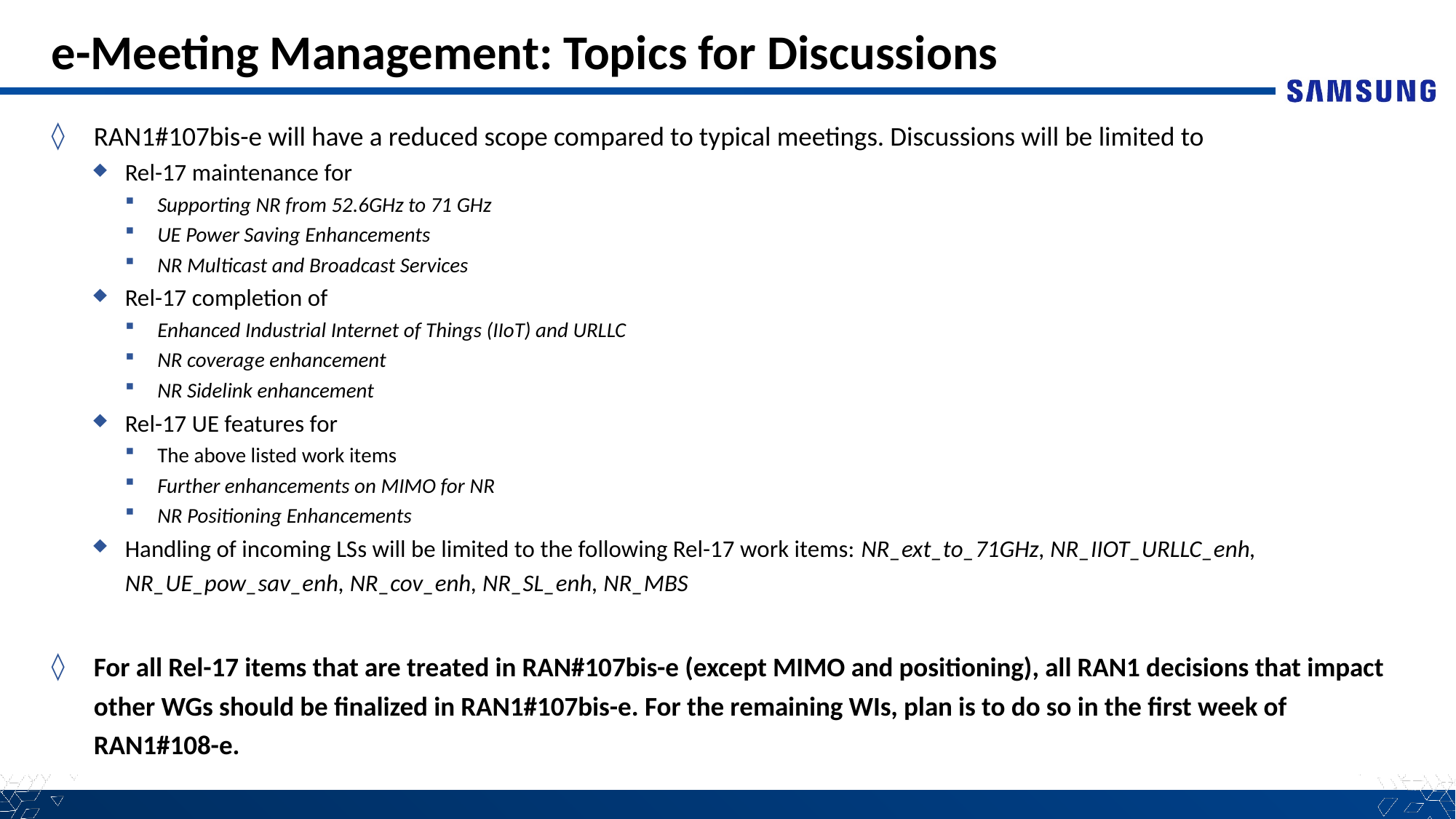

# e-Meeting Management: Topics for Discussions
RAN1#107bis-e will have a reduced scope compared to typical meetings. Discussions will be limited to
Rel-17 maintenance for
Supporting NR from 52.6GHz to 71 GHz
UE Power Saving Enhancements
NR Multicast and Broadcast Services
Rel-17 completion of
Enhanced Industrial Internet of Things (IIoT) and URLLC
NR coverage enhancement
NR Sidelink enhancement
Rel-17 UE features for
The above listed work items
Further enhancements on MIMO for NR
NR Positioning Enhancements
Handling of incoming LSs will be limited to the following Rel-17 work items: NR_ext_to_71GHz, NR_IIOT_URLLC_enh, NR_UE_pow_sav_enh, NR_cov_enh, NR_SL_enh, NR_MBS

For all Rel-17 items that are treated in RAN#107bis-e (except MIMO and positioning), all RAN1 decisions that impact other WGs should be finalized in RAN1#107bis-e. For the remaining WIs, plan is to do so in the first week of RAN1#108-e.